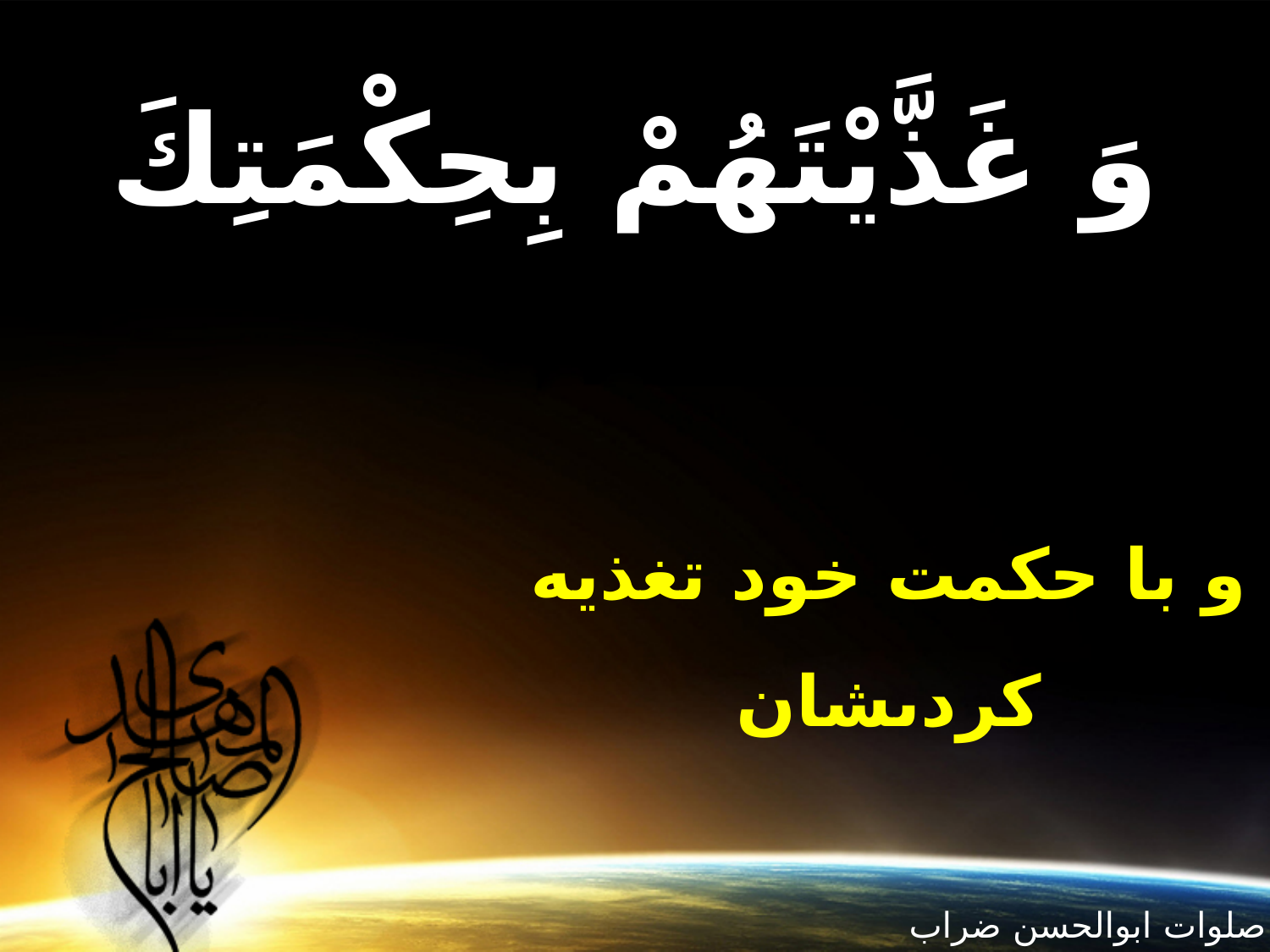

وَ غَذَّيْتَهُمْ بِحِكْمَتِكَ
و با حكمت خود تغذيه كردى‏شان